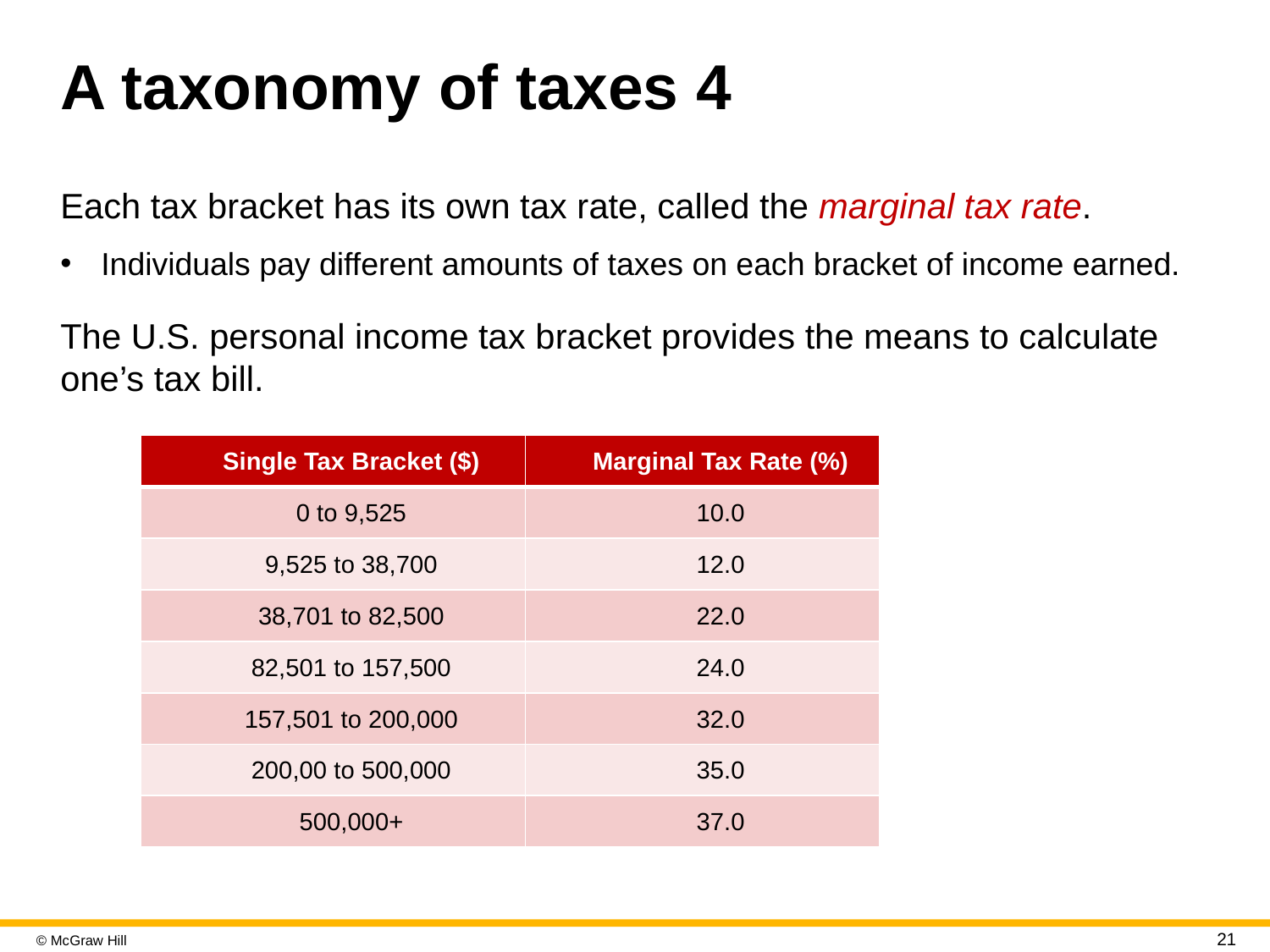

# A taxonomy of taxes 4
Each tax bracket has its own tax rate, called the marginal tax rate.
Individuals pay different amounts of taxes on each bracket of income earned.
The U.S. personal income tax bracket provides the means to calculate one’s tax bill.
| Single Tax Bracket ($) | Marginal Tax Rate (%) |
| --- | --- |
| 0 to 9,525 | 10.0 |
| 9,525 to 38,700 | 12.0 |
| 38,701 to 82,500 | 22.0 |
| 82,501 to 157,500 | 24.0 |
| 157,501 to 200,000 | 32.0 |
| 200,00 to 500,000 | 35.0 |
| 500,000+ | 37.0 |